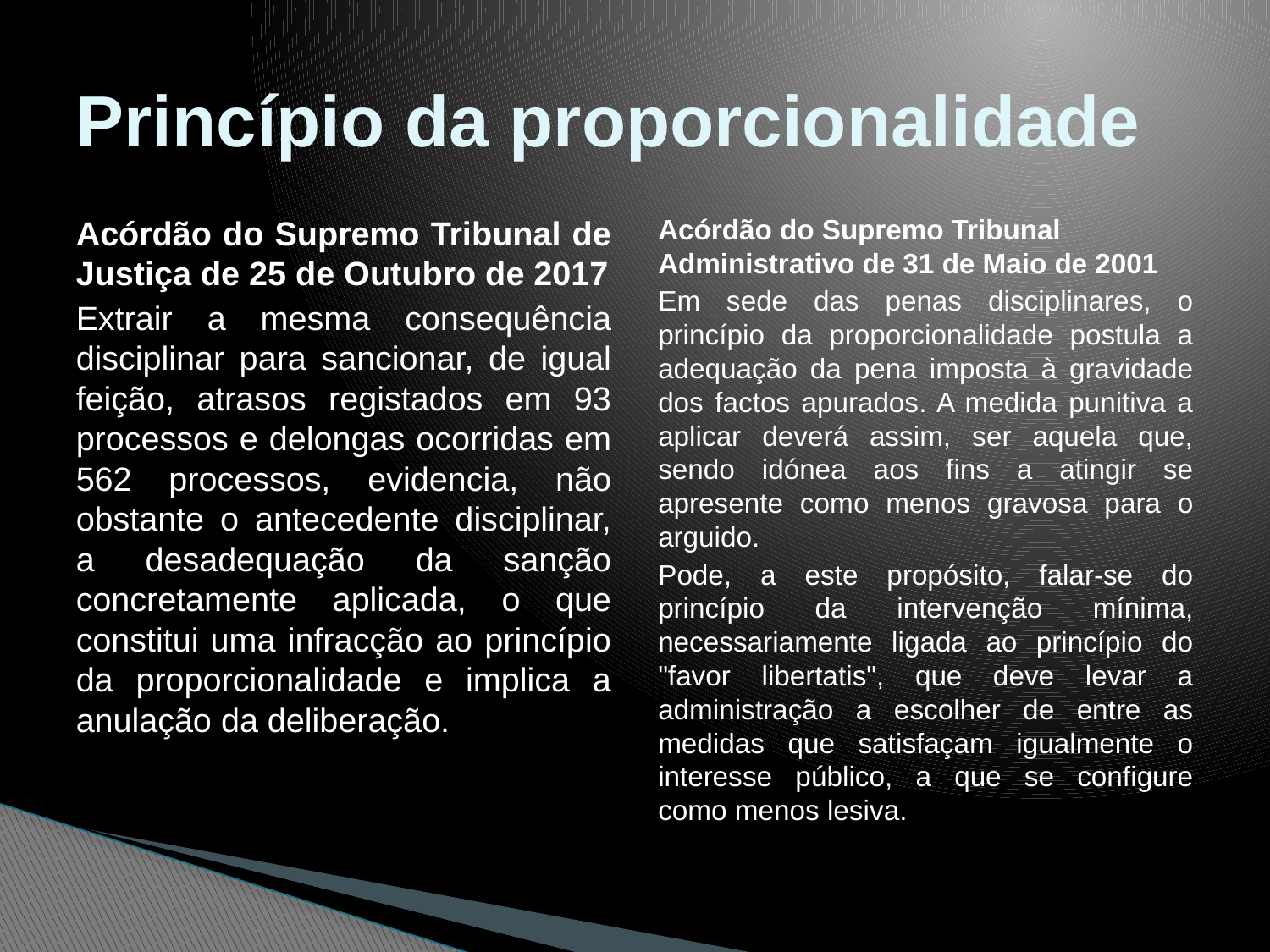

# Princípio da proporcionalidade
Acórdão do Supremo Tribunal de Justiça de 25 de Outubro de 2017
Extrair a mesma consequência disciplinar para sancionar, de igual feição, atrasos registados em 93 processos e delongas ocorridas em 562 processos, evidencia, não obstante o antecedente disciplinar, a desadequação da sanção concretamente aplicada, o que constitui uma infracção ao princípio da proporcionalidade e implica a anulação da deliberação.
Acórdão do Supremo Tribunal Administrativo de 31 de Maio de 2001
Em sede das penas disciplinares, o princípio da proporcionalidade postula a adequação da pena imposta à gravidade dos factos apurados. A medida punitiva a aplicar deverá assim, ser aquela que, sendo idónea aos fins a atingir se apresente como menos gravosa para o arguido.
Pode, a este propósito, falar-se do princípio da intervenção mínima, necessariamente ligada ao princípio do "favor libertatis", que deve levar a administração a escolher de entre as medidas que satisfaçam igualmente o interesse público, a que se configure como menos lesiva.